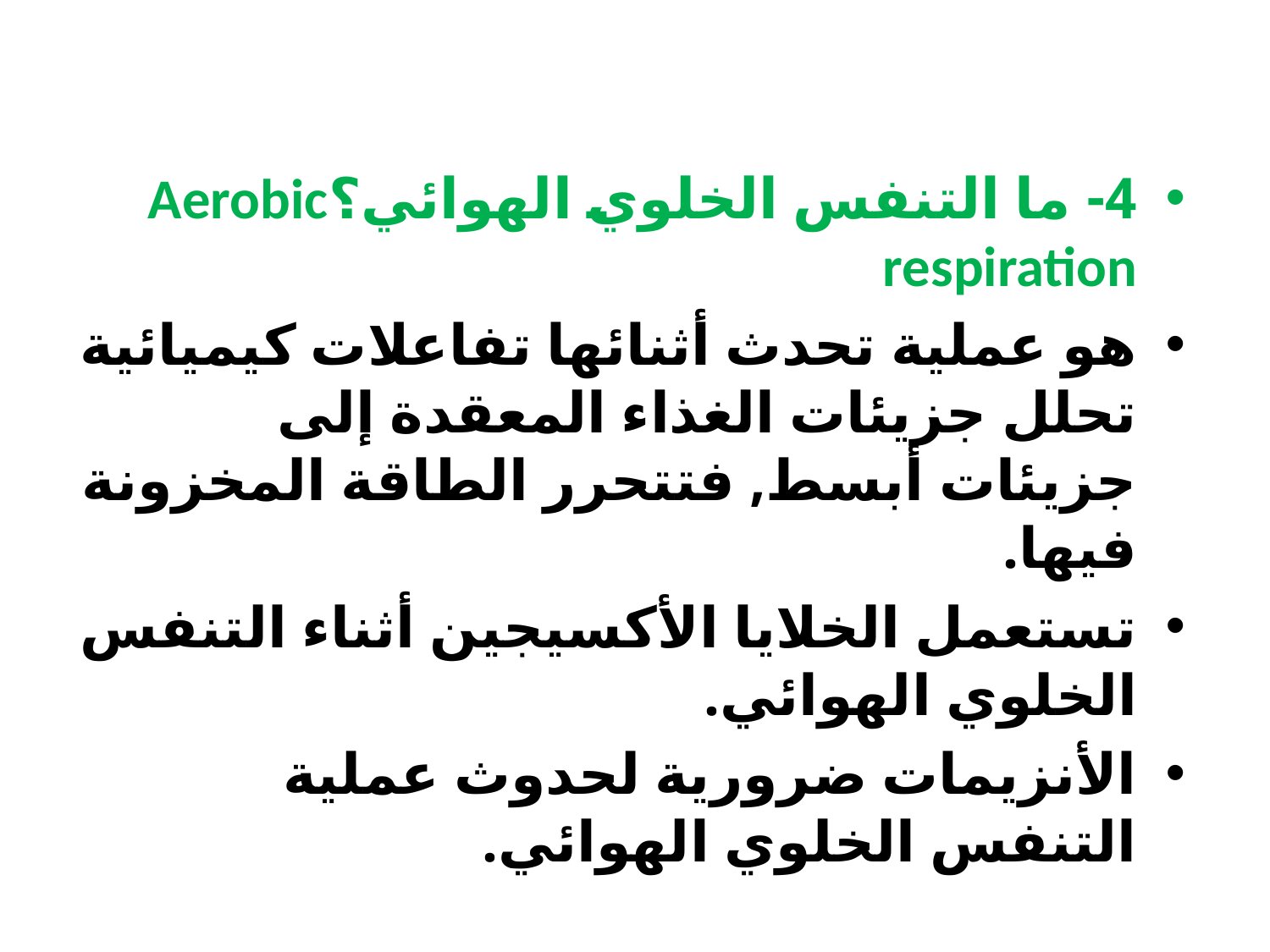

4- ما التنفس الخلوي الهوائي؟Aerobic respiration
هو عملية تحدث أثنائها تفاعلات كيميائية تحلل جزيئات الغذاء المعقدة إلى جزيئات أبسط, فتتحرر الطاقة المخزونة فيها.
تستعمل الخلايا الأكسيجين أثناء التنفس الخلوي الهوائي.
الأنزيمات ضرورية لحدوث عملية التنفس الخلوي الهوائي.